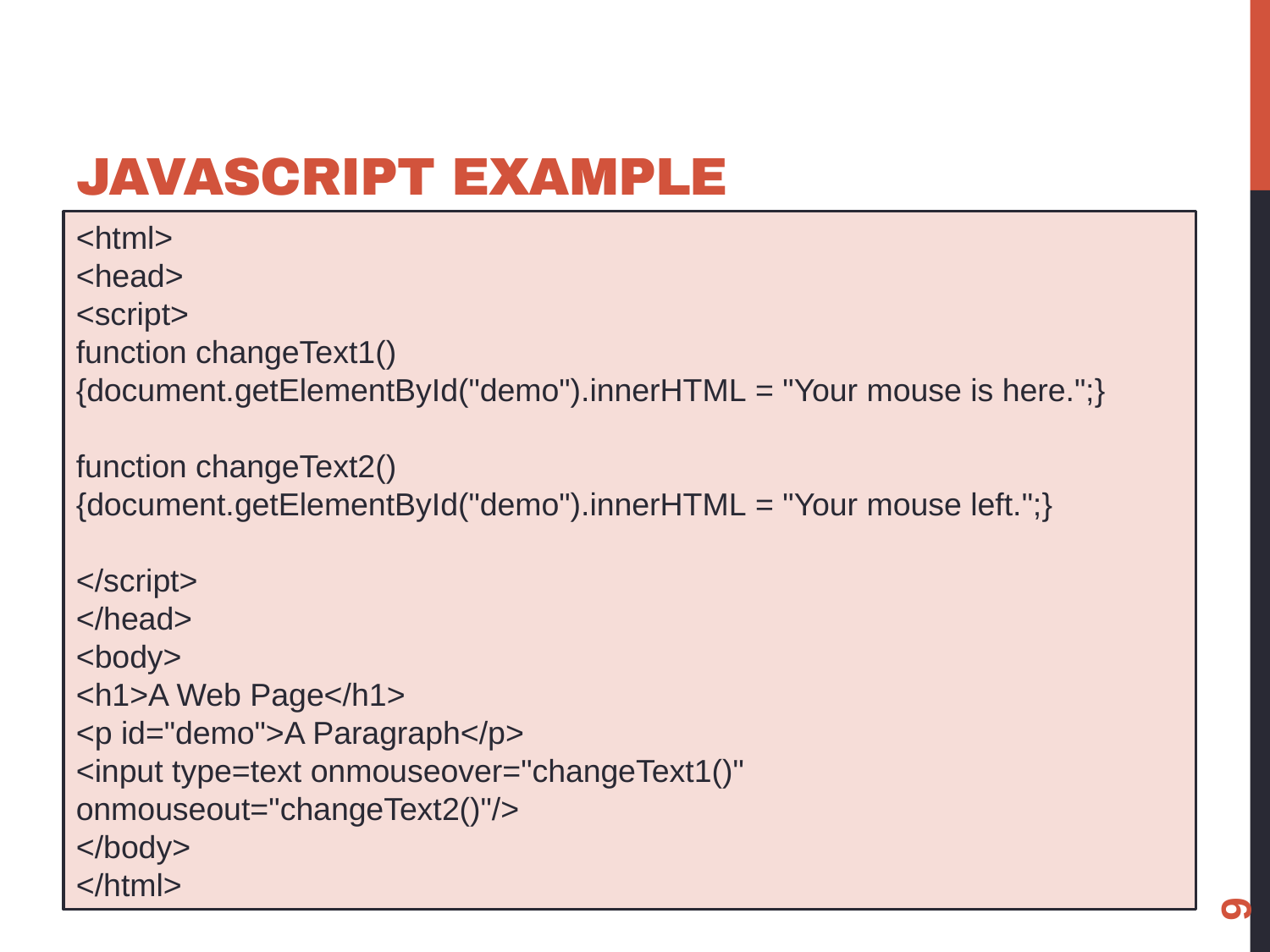

# JavaScript Example
<html>
<head>
<script>
function changeText1()
{document.getElementById("demo").innerHTML = "Your mouse is here.";}

function changeText2()
{document.getElementById("demo").innerHTML = "Your mouse left.";}

</script>
</head>
<body>
<h1>A Web Page</h1>
<p id="demo">A Paragraph</p>
<input type=text onmouseover="changeText1()" onmouseout="changeText2()"/>
</body>
</html>

9